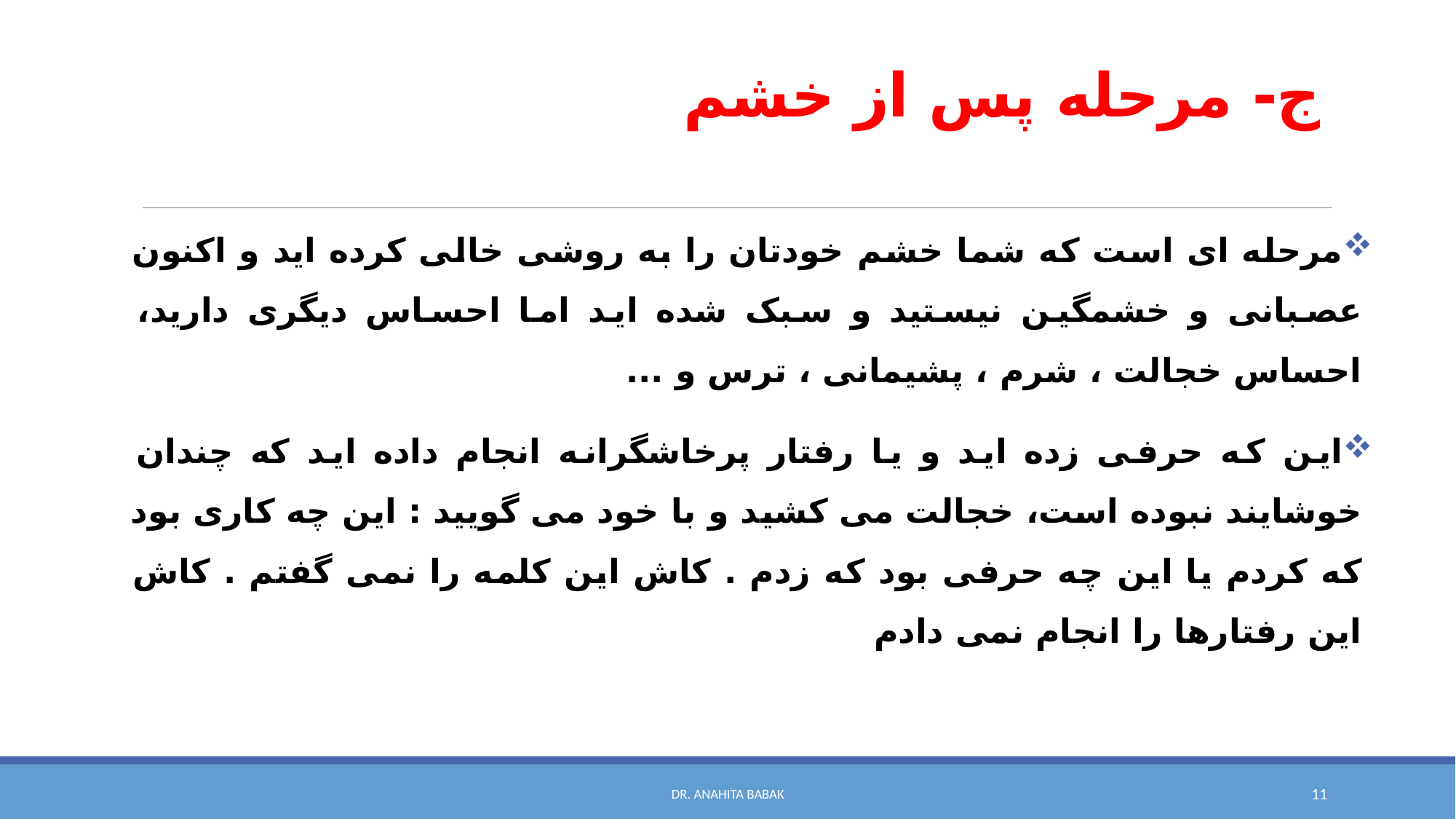

# ج- مرحله پس از خشم
مرحله ای است که شما خشم خودتان را به روشی خالی کرده اید و اکنون عصبانی و خشمگین نیستید و سبک شده اید اما احساس دیگری دارید، احساس خجالت ، شرم ، پشیمانی ، ترس و ...
این که حرفی زده اید و یا رفتار پرخاشگرانه انجام داده اید که چندان خوشایند نبوده است، خجالت می کشید و با خود می گویید : این چه کاری بود که کردم یا این چه حرفی بود که زدم . کاش این کلمه را نمی گفتم . کاش این رفتارها را انجام نمی دادم
Dr. Anahita Babak
11